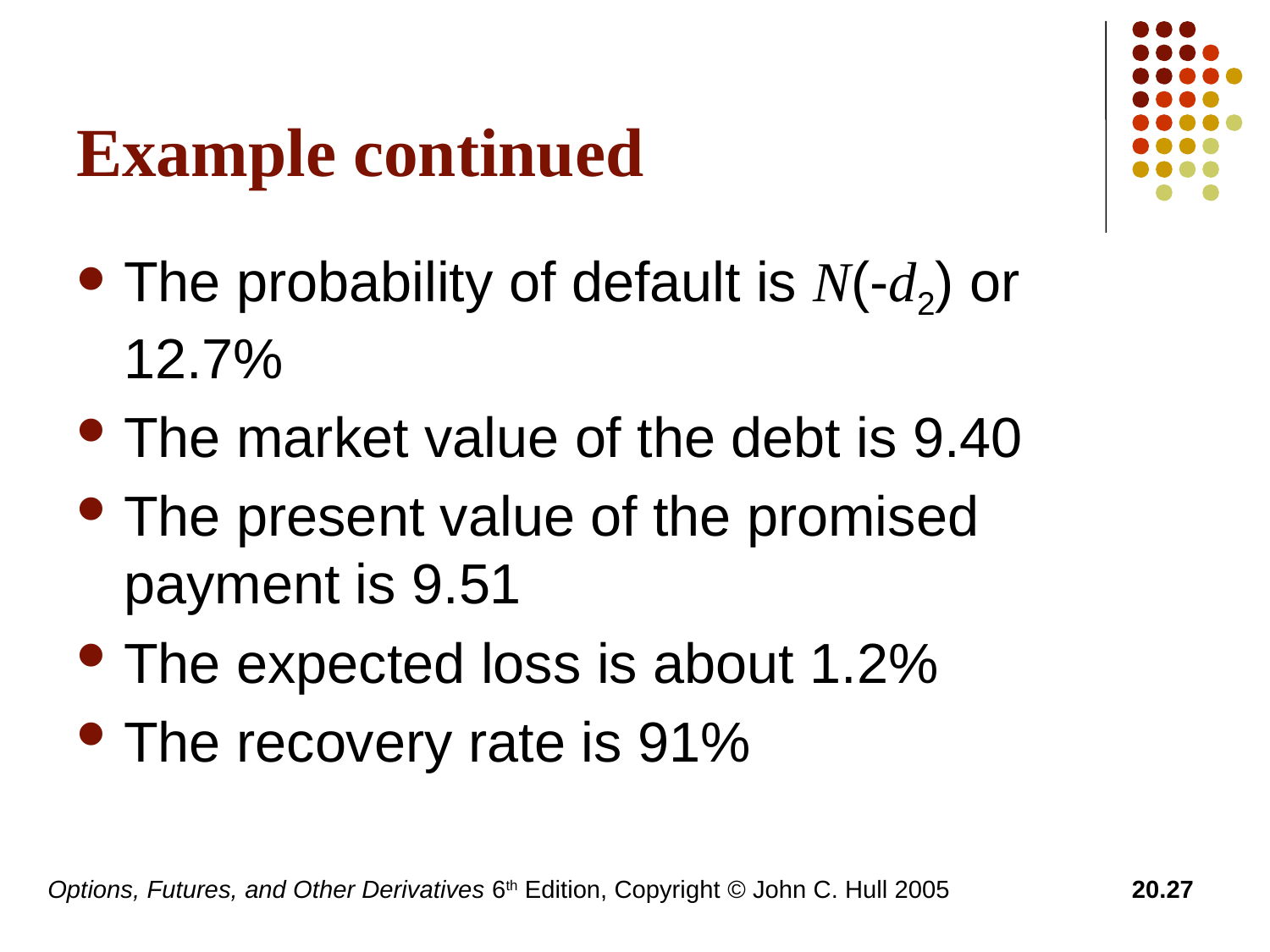

# Example continued
The probability of default is N(-d2) or 12.7%
The market value of the debt is 9.40
The present value of the promised payment is 9.51
The expected loss is about 1.2%
The recovery rate is 91%
Options, Futures, and Other Derivatives 6th Edition, Copyright © John C. Hull 2005
20.27